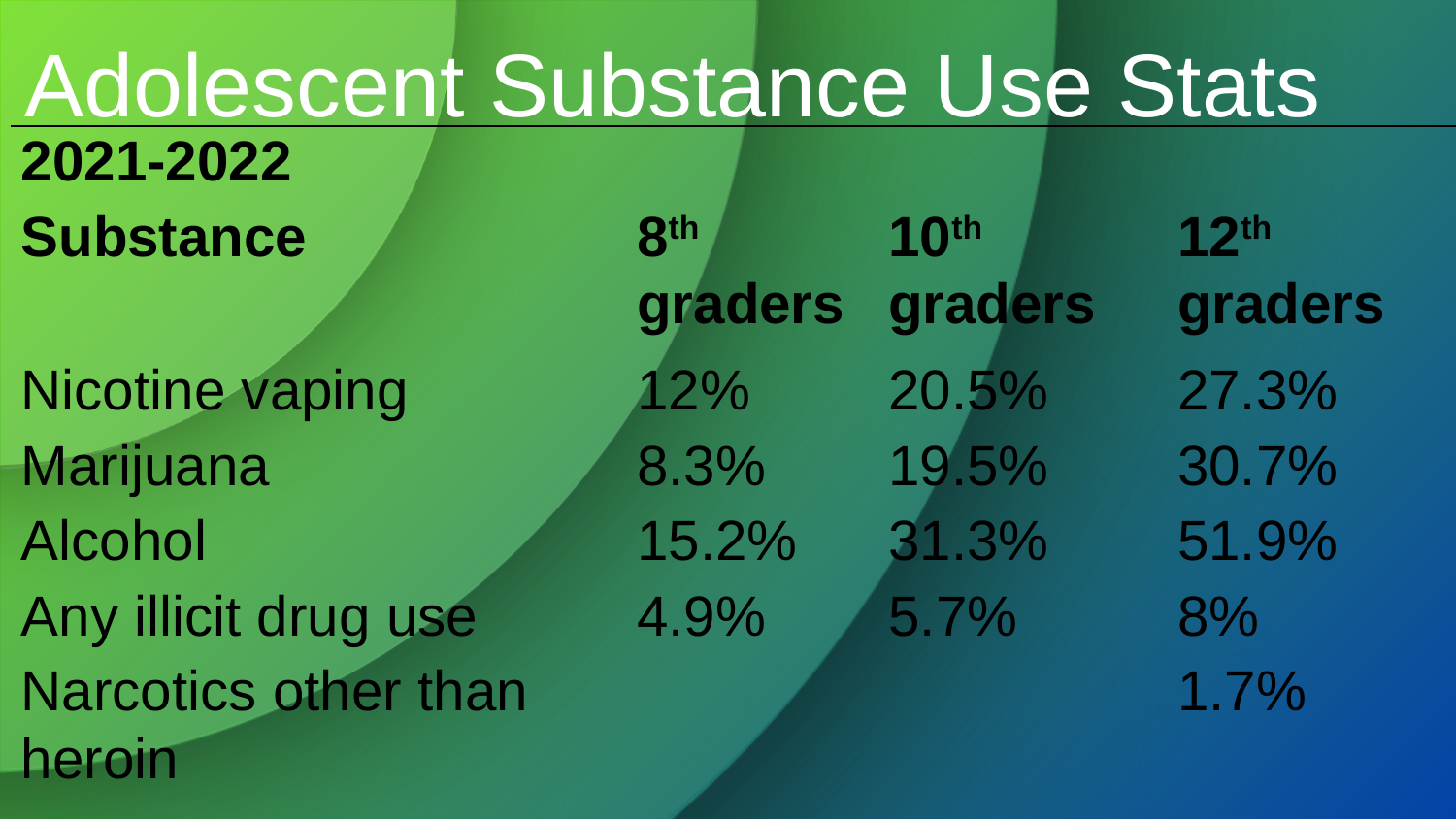

Adolescent Substance Use Stats
| 2021-2022 |  |  |  |
| --- | --- | --- | --- |
| Substance | 8th graders | 10th graders | 12th graders |
| Nicotine vaping | 12% | 20.5% | 27.3% |
| Marijuana | 8.3% | 19.5% | 30.7% |
| Alcohol | 15.2% | 31.3% | 51.9% |
| Any illicit drug use | 4.9% | 5.7% | 8% |
| Narcotics other than heroin |  |  | 1.7% |